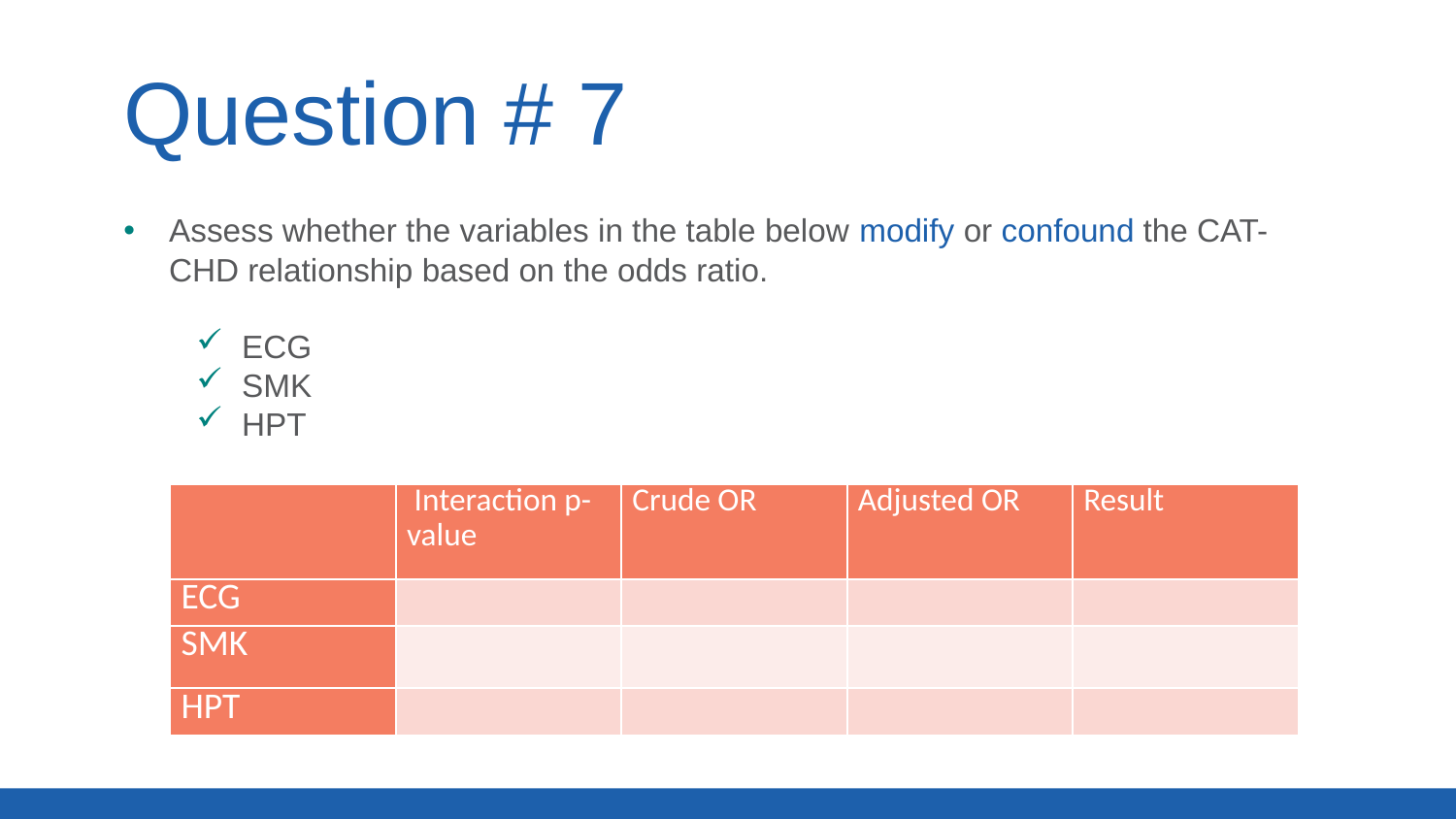

Question # 7
Assess whether the variables in the table below modify or confound the CAT-CHD relationship based on the odds ratio.

ECG
SMK
HPT
|  | Interaction p-value | Crude OR | Adjusted OR | Result |
| --- | --- | --- | --- | --- |
| ECG |  |  |  |  |
| SMK |  |  |  |  |
| HPT |  |  |  |  |